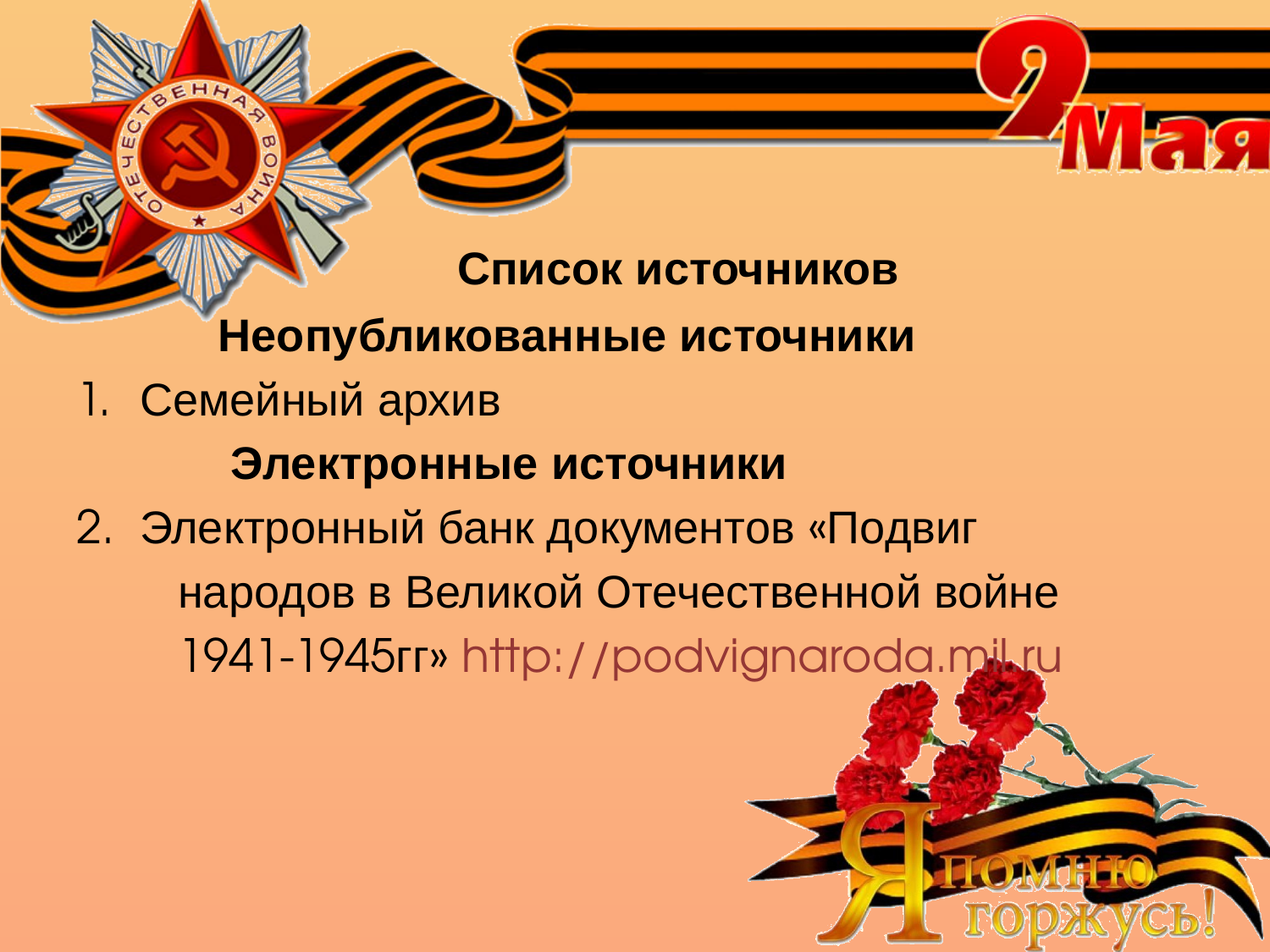

#
                        Список источников
           Неопубликованные источники
Семейный архив
            Электронные источники
Электронный банк документов «Подвиг
        народов в Великой Отечественной войне
        1941-1945гг» http://podvignaroda.mil.ru